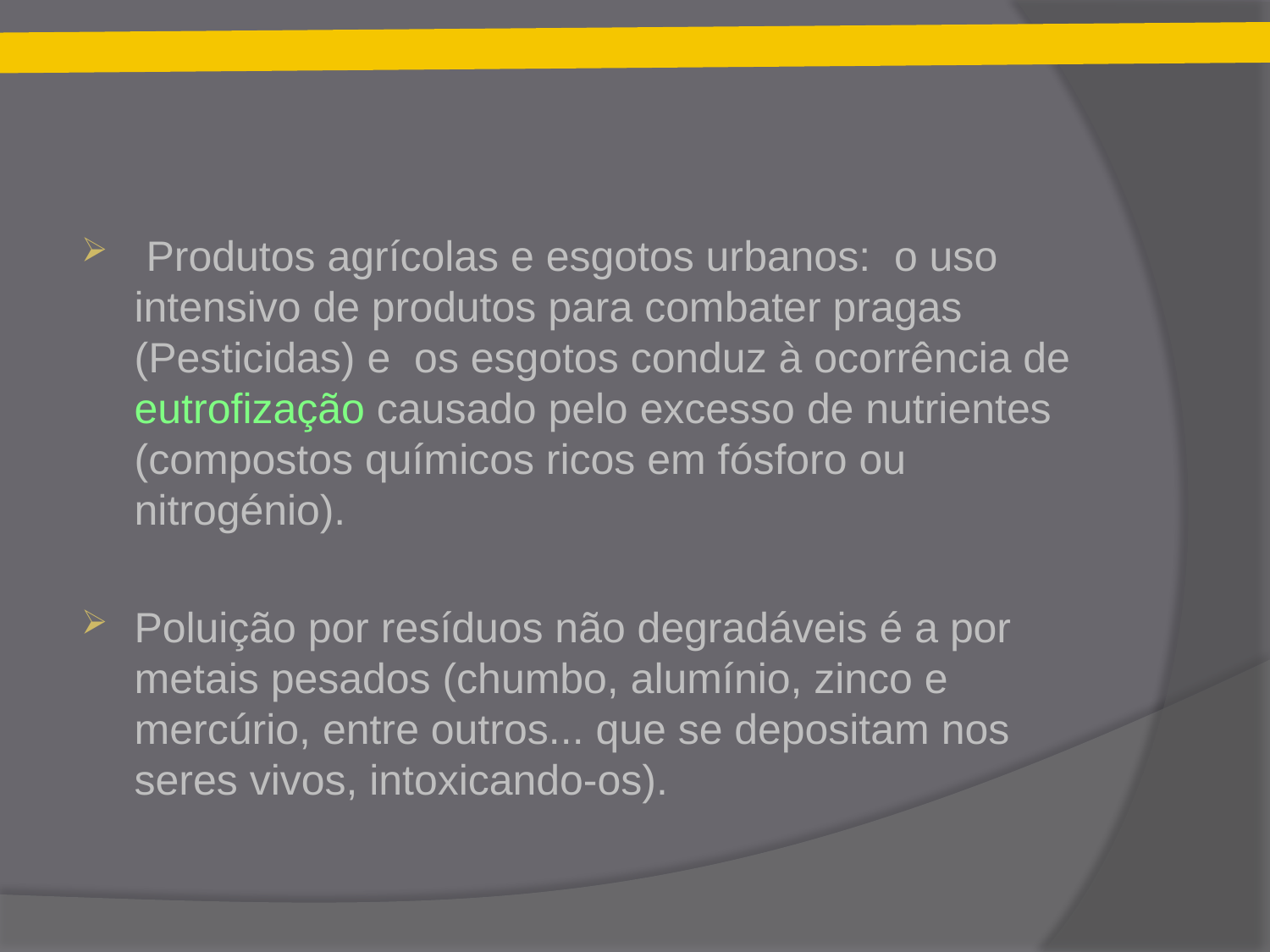

Produtos agrícolas e esgotos urbanos:  o uso intensivo de produtos para combater pragas (Pesticidas) e  os esgotos conduz à ocorrência de eutrofização causado pelo excesso de nutrientes (compostos químicos ricos em fósforo ou nitrogénio).

Poluição por resíduos não degradáveis é a por metais pesados (chumbo, alumínio, zinco e mercúrio, entre outros... que se depositam nos seres vivos, intoxicando-os).